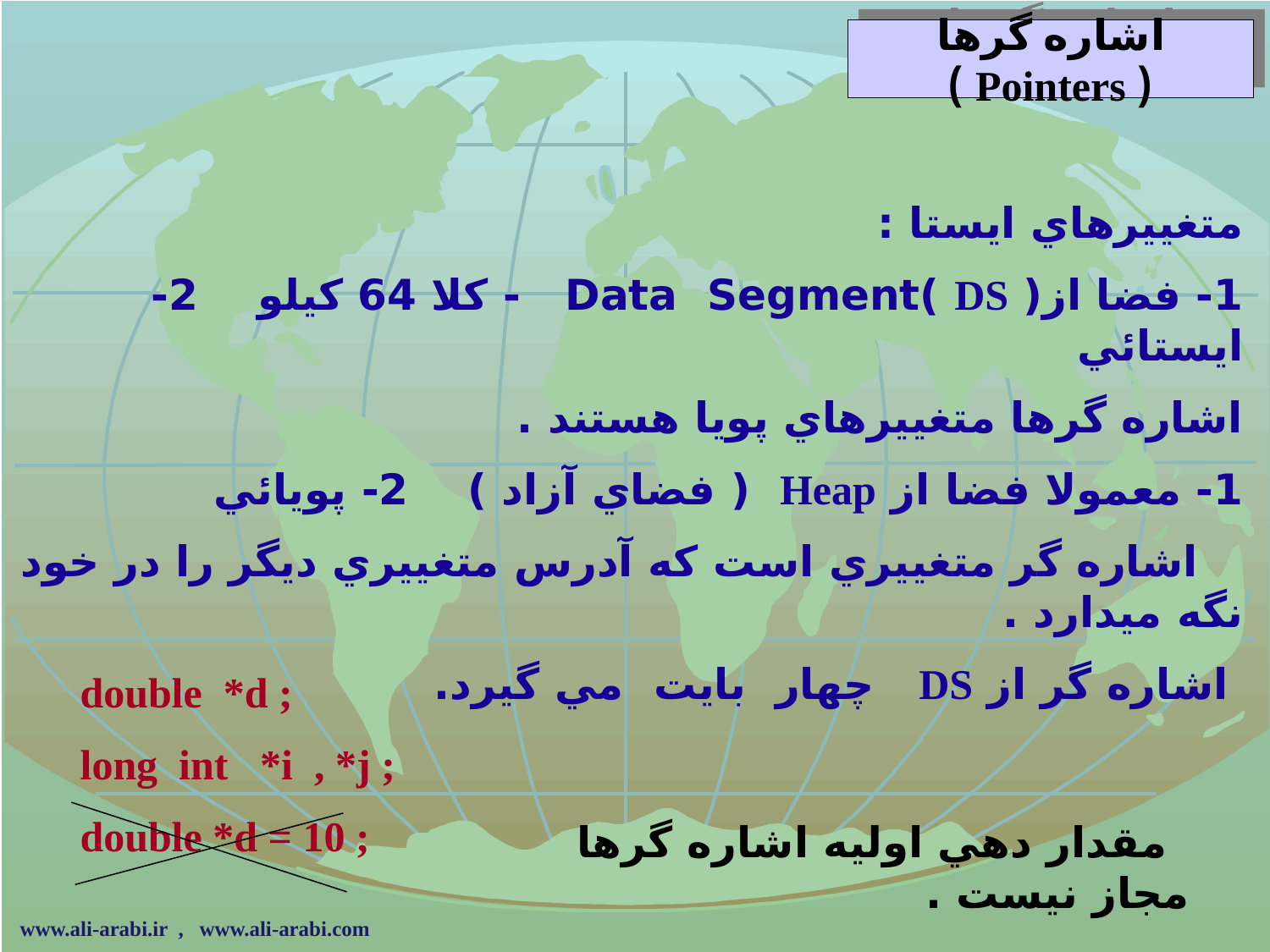

# اشاره گرها ( Pointers )
متغييرهاي ايستا :
1- فضا از( DS )Data  Segment   - كلا 64 كيلو    2- ايستائي
اشاره گرها متغييرهاي پويا هستند .
1- معمولا فضا از Heap  ( فضاي آزاد )    2- پويائي
   اشاره گر متغييري است كه آدرس متغييري ديگر را در خود نگه ميدارد .
 اشاره گر از DS   چهار  بايت  مي گيرد.
double  *d ;
long  int   *i  , *j ;
double *d = 10 ;

  مقدار دهي اوليه اشاره گرها مجاز نيست .